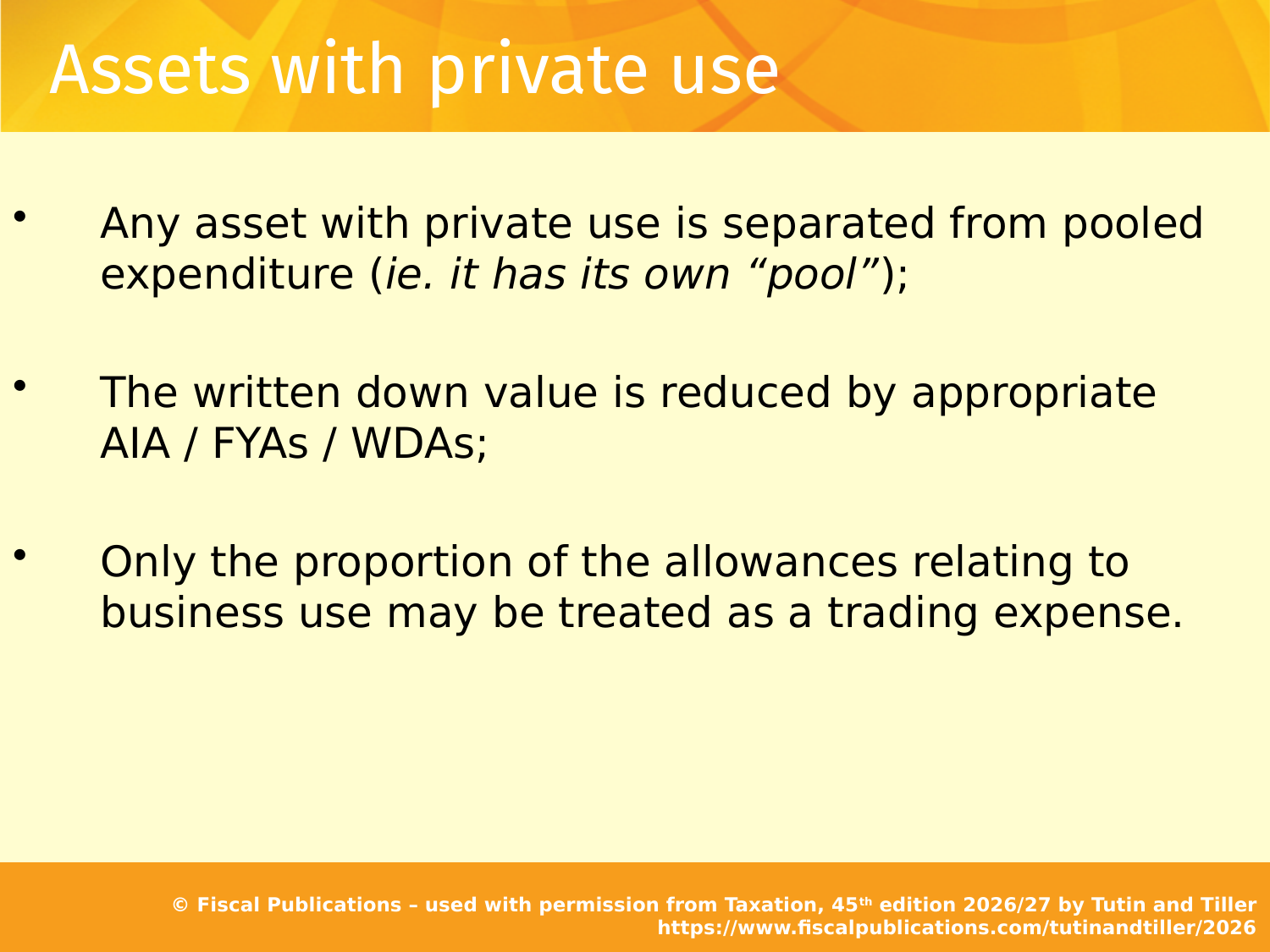

# Assets with private use

Any asset with private use is separated from pooled expenditure (ie. it has its own “pool”);

The written down value is reduced by appropriate AIA / FYAs / WDAs;

Only the proportion of the allowances relating to business use may be treated as a trading expense.